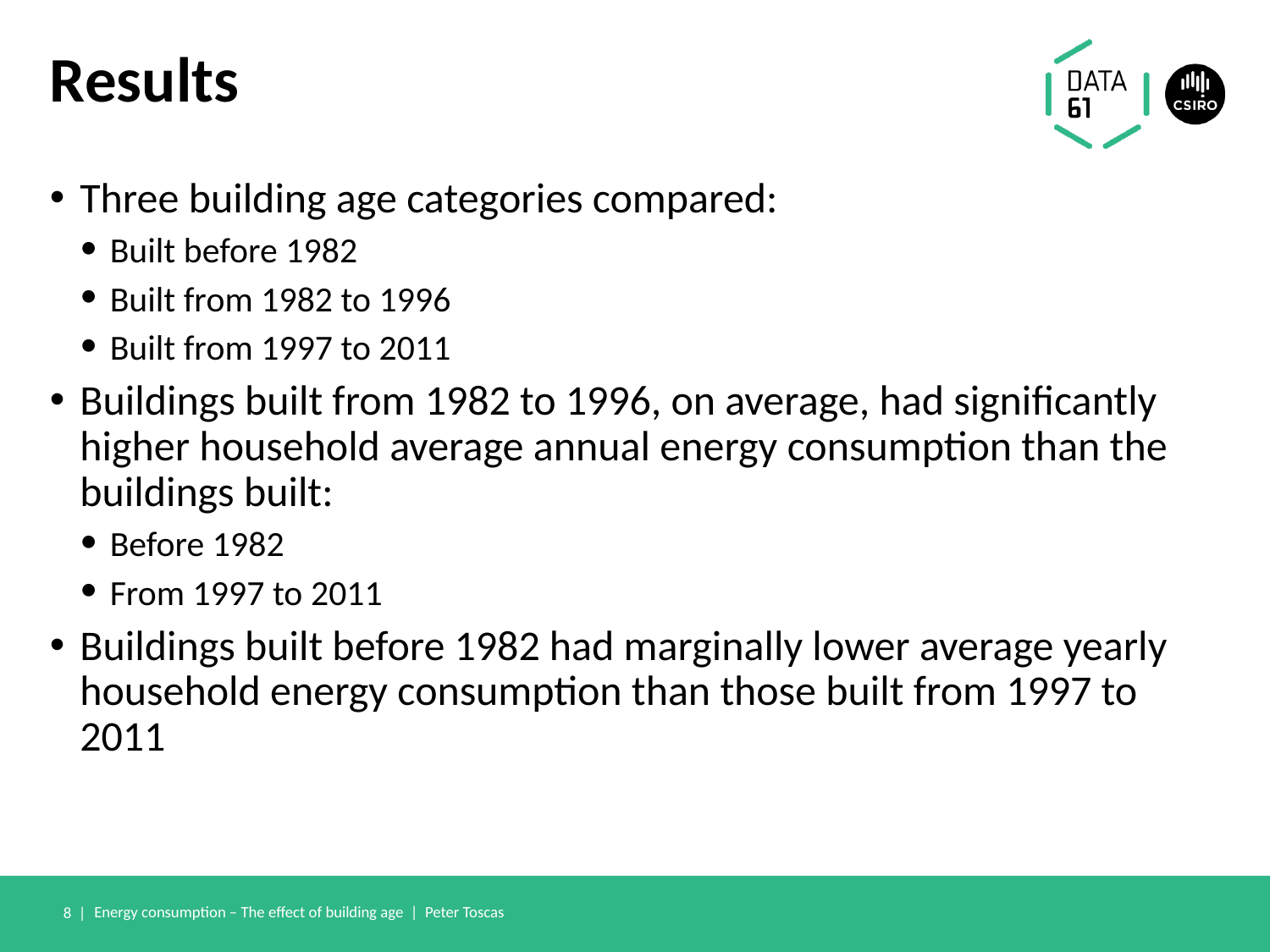

# Results
Three building age categories compared:
Built before 1982
Built from 1982 to 1996
Built from 1997 to 2011
Buildings built from 1982 to 1996, on average, had significantly higher household average annual energy consumption than the buildings built:
Before 1982
From 1997 to 2011
Buildings built before 1982 had marginally lower average yearly household energy consumption than those built from 1997 to 2011
8  |
Energy consumption – The effect of building age  |  Peter Toscas